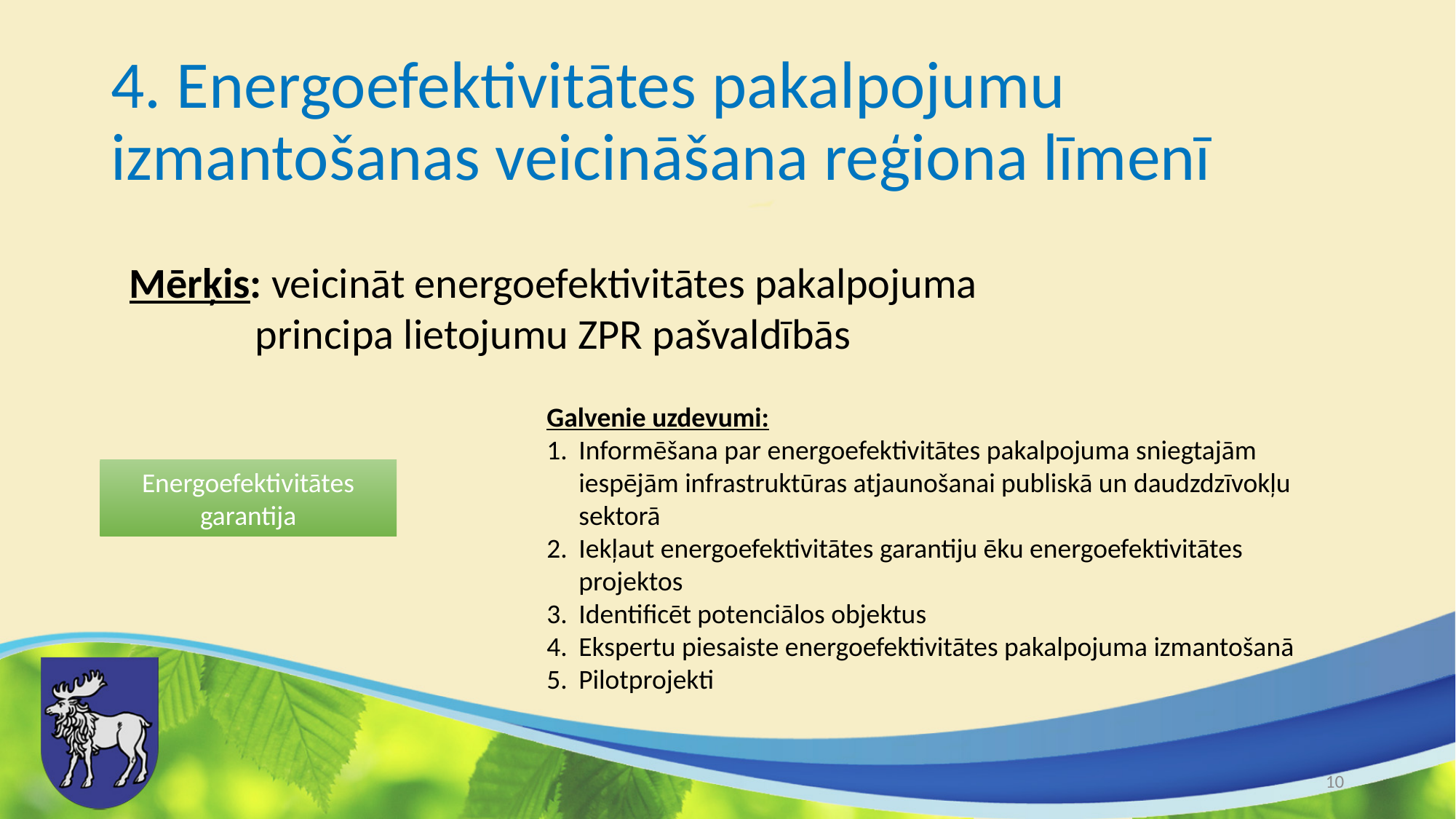

# 4. Energoefektivitātes pakalpojumu izmantošanas veicināšana reģiona līmenī
Mērķis: veicināt energoefektivitātes pakalpojuma principa lietojumu ZPR pašvaldībās
Galvenie uzdevumi:
Informēšana par energoefektivitātes pakalpojuma sniegtajām iespējām infrastruktūras atjaunošanai publiskā un daudzdzīvokļu sektorā
Iekļaut energoefektivitātes garantiju ēku energoefektivitātes projektos
Identificēt potenciālos objektus
Ekspertu piesaiste energoefektivitātes pakalpojuma izmantošanā
Pilotprojekti
Energoefektivitātes garantija
10